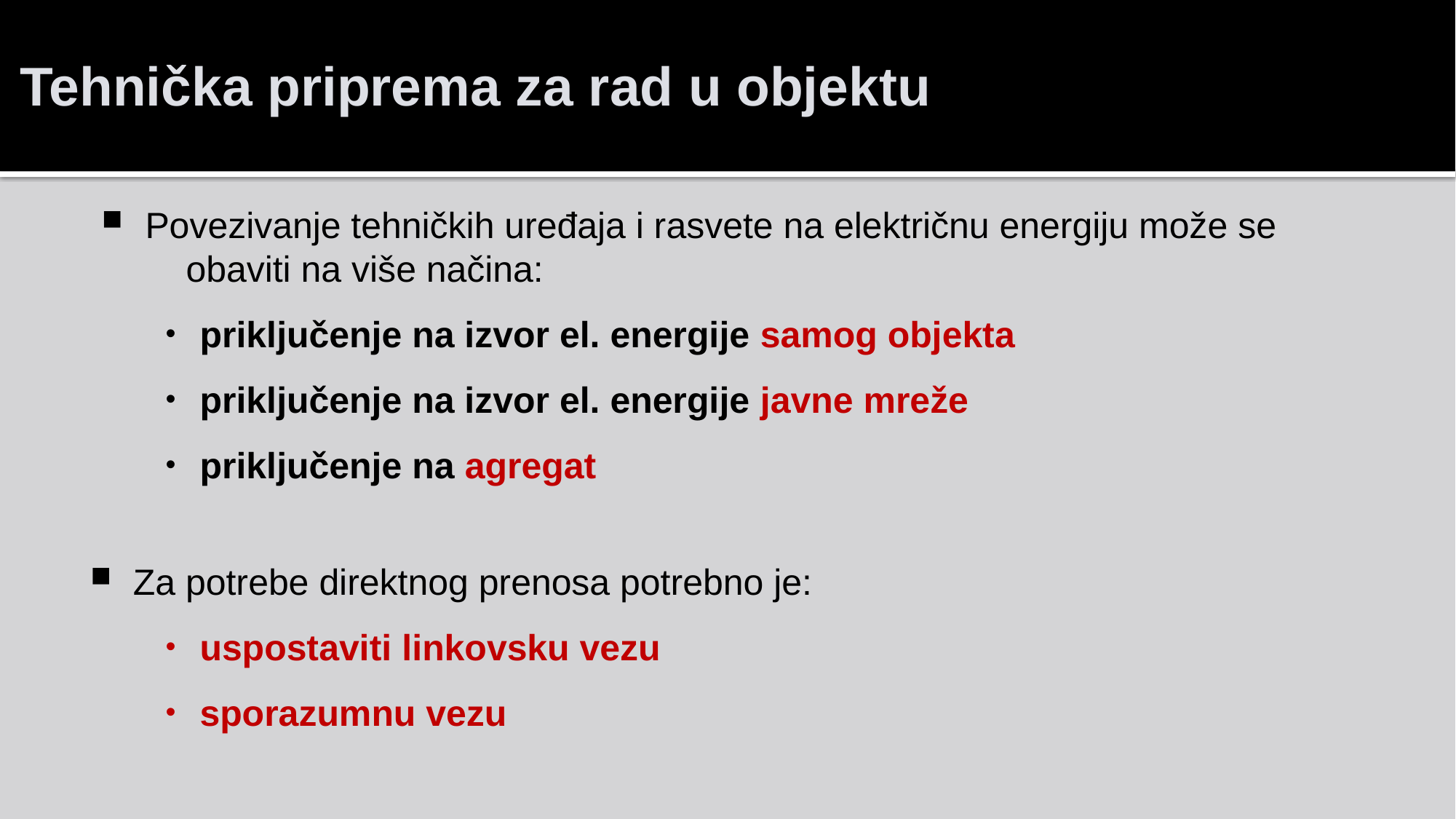

Tehnička priprema za rad u objektu

Povezivanje tehničkih uređaja i rasvete na električnu energiju može se     obaviti na više načina:
priključenje na izvor el. energije samog objekta
priključenje na izvor el. energije javne mreže
priključenje na agregat

Za potrebe direktnog prenosa potrebno je:
uspostaviti linkovsku vezu
sporazumnu vezu